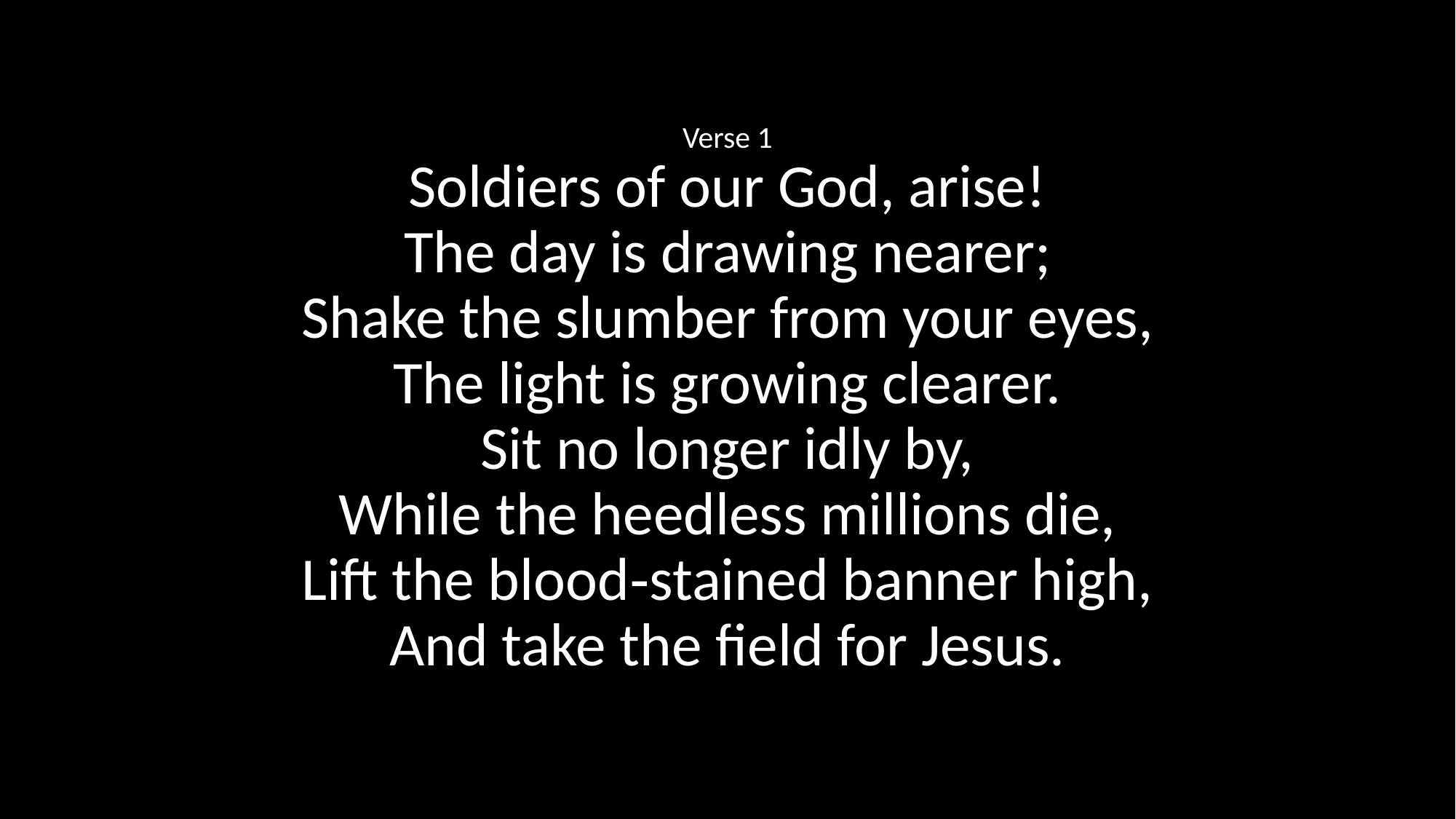

Verse 1
Soldiers of our God, arise!
The day is drawing nearer;
Shake the slumber from your eyes,
The light is growing clearer.
Sit no longer idly by,
While the heedless millions die,
Lift the blood‑stained banner high,
And take the field for Jesus.